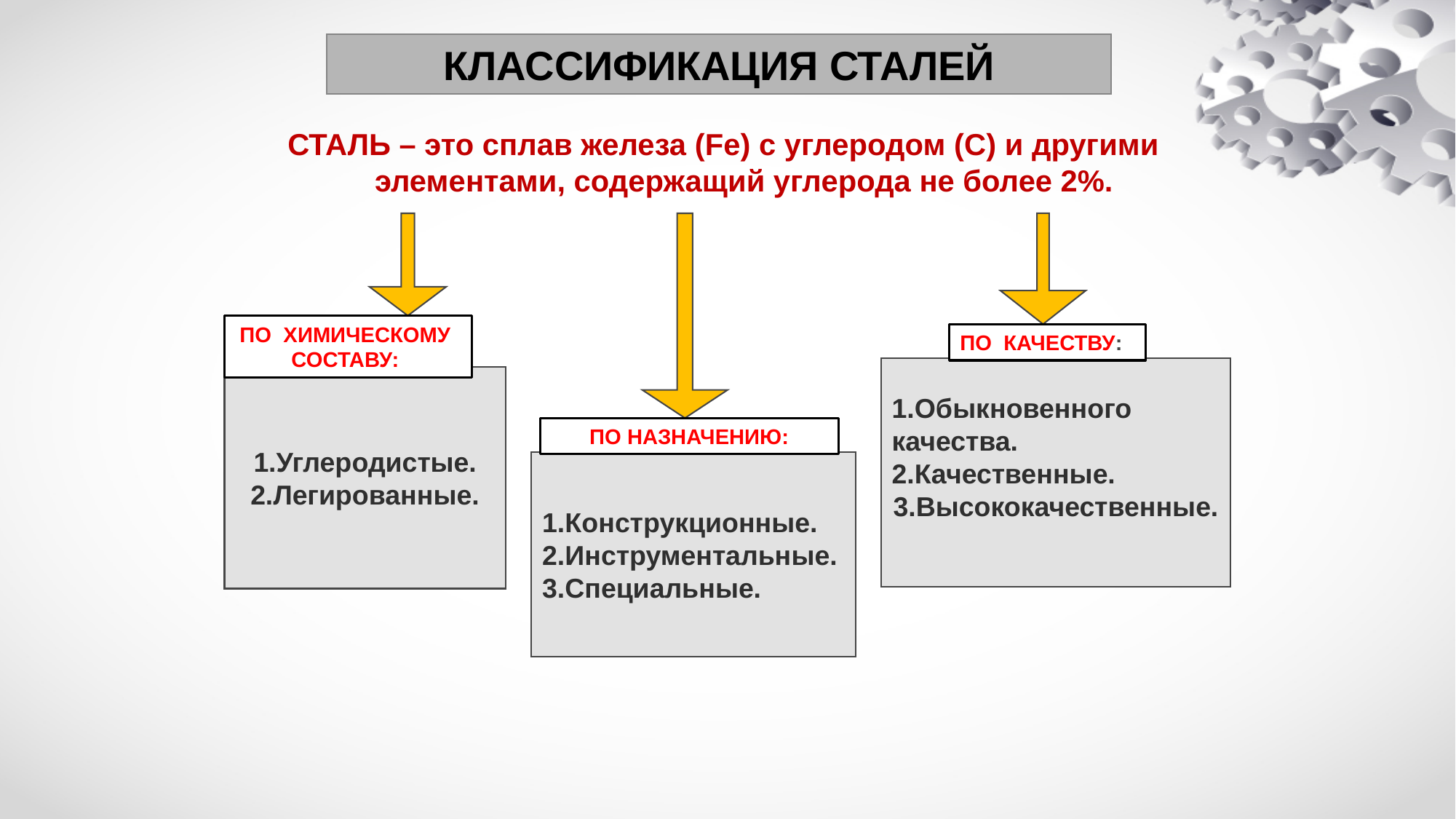

# КЛАССИФИКАЦИЯ СТАЛЕЙ
СТАЛЬ – это сплав железа (Fe) c углеродом (C) и другими элементами, содержащий углерода не более 2%.

ПО  ХИМИЧЕСКОМУ  СОСТАВУ:
ПО  КАЧЕСТВУ:
1.Обыкновенного  качества.
2.Качественные.
3.Высококачественные.

1.Углеродистые.
2.Легированные.
ПО НАЗНАЧЕНИЮ:
1.Конструкционные.
2.Инструментальные.
3.Специальные.